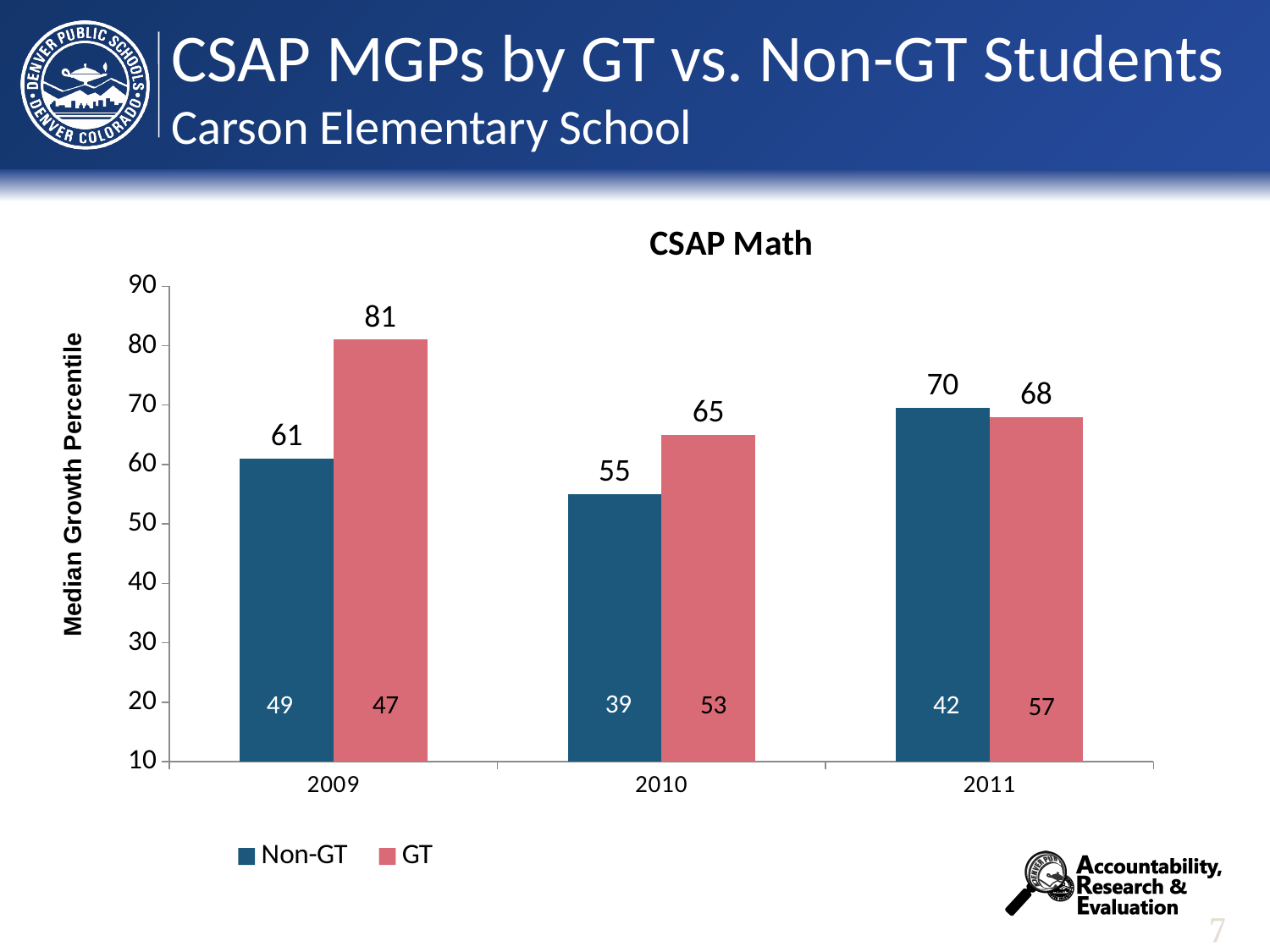

# CSAP MGPs by GT vs. Non-GT Students Carson Elementary School

### Chart

| Category | Non-GT  | GT |
|---|---|---|
| 2009 | 61.0 | 81.0 |
| 2010 | 55.0 | 65.0 |
| 2011 | 69.5 | 68.0 |
Median Growth Percentile
7